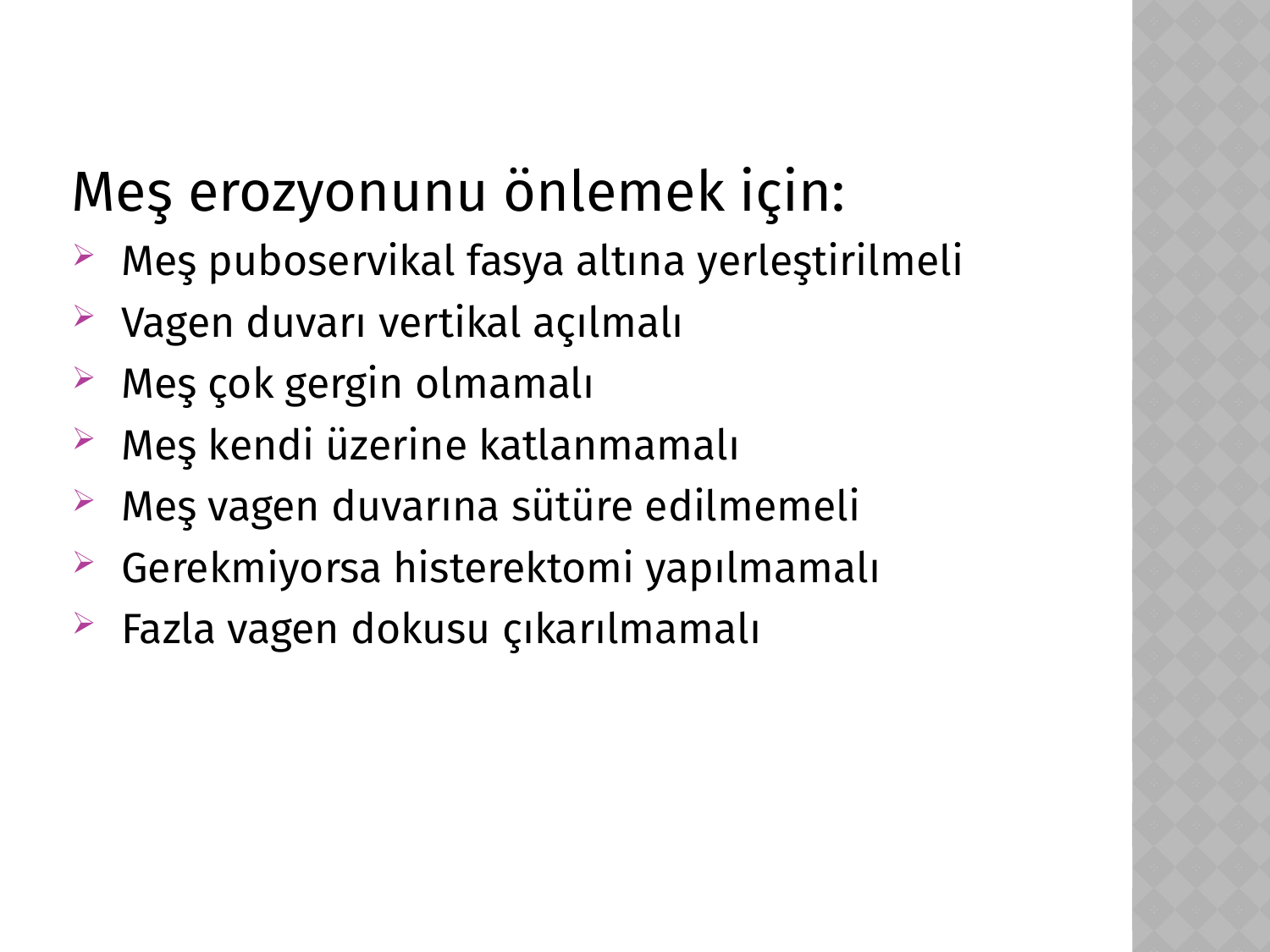

Meş erozyonunu önlemek için:
 Meş puboservikal fasya altına yerleştirilmeli
 Vagen duvarı vertikal açılmalı
 Meş çok gergin olmamalı
 Meş kendi üzerine katlanmamalı
 Meş vagen duvarına sütüre edilmemeli
 Gerekmiyorsa histerektomi yapılmamalı
 Fazla vagen dokusu çıkarılmamalı